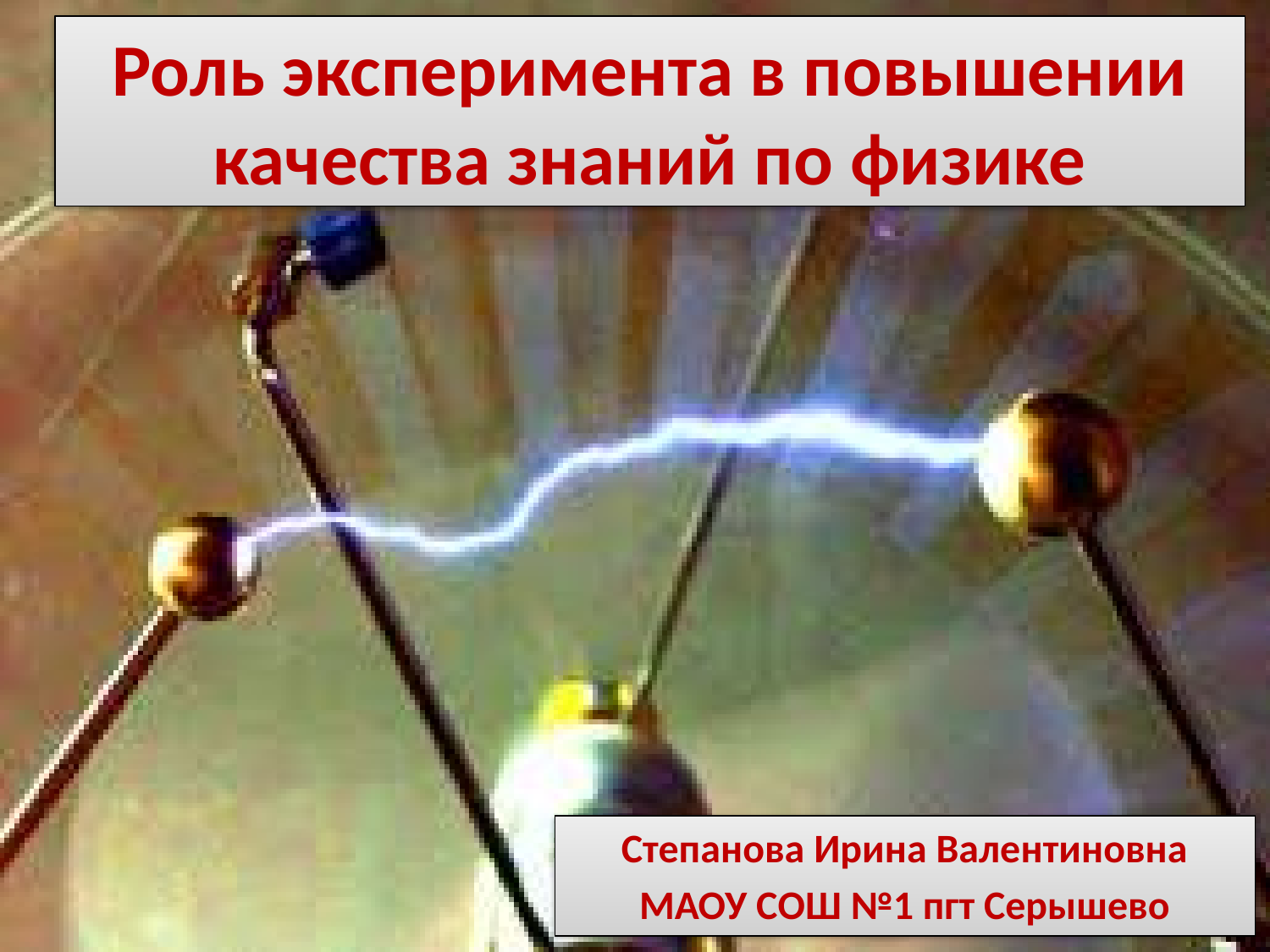

# Роль эксперимента в повышении качества знаний по физике
Степанова Ирина Валентиновна
МАОУ СОШ №1 пгт Серышево